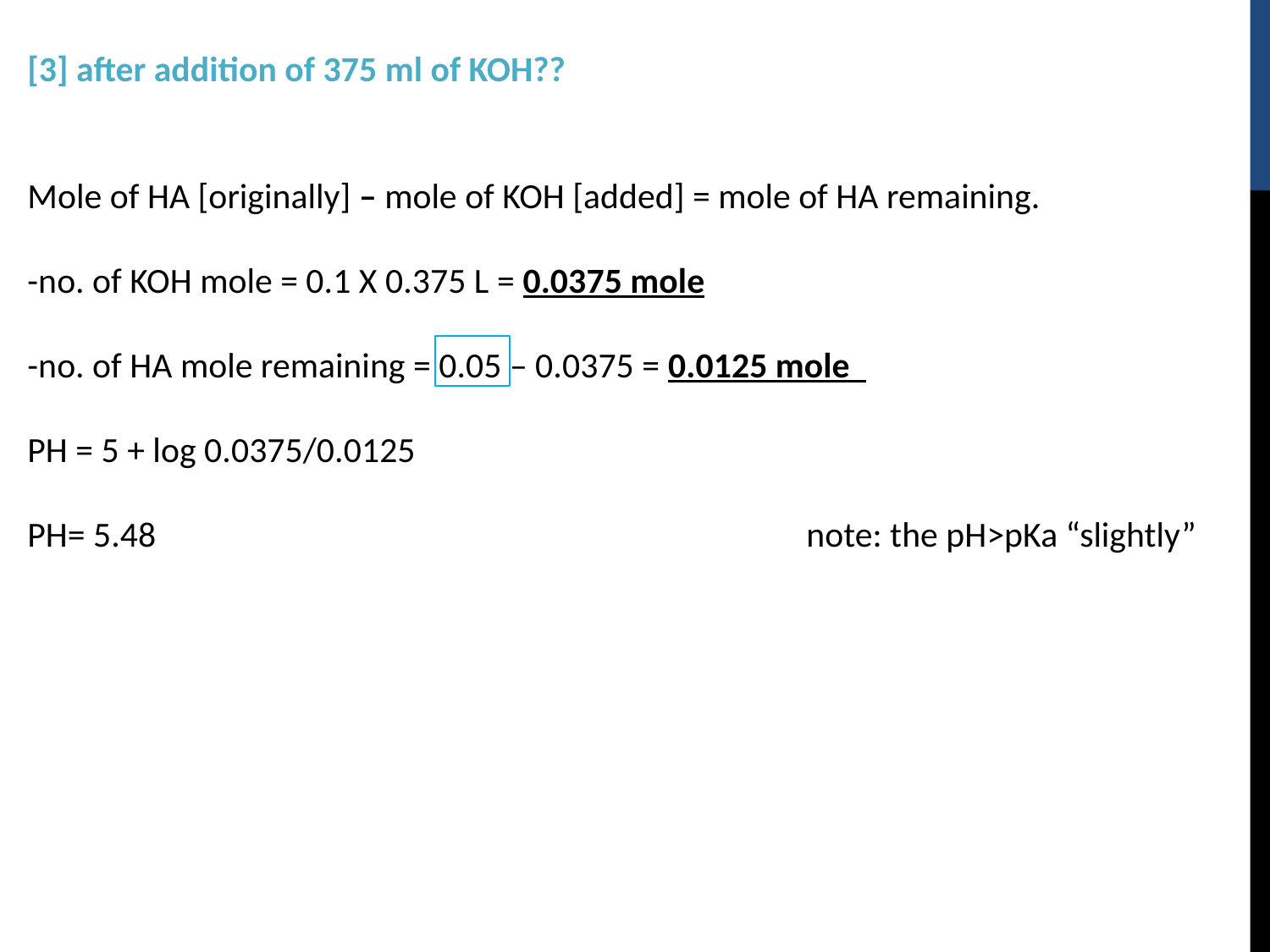

[3] after addition of 375 ml of KOH??

Mole of HA [originally] – mole of KOH [added] = mole of HA remaining.

-no. of KOH mole = 0.1 X 0.375 L = 0.0375 mole

-no. of HA mole remaining = 0.05 – 0.0375 = 0.0125 mole

PH = 5 + log 0.0375/0.0125

PH= 5.48                                                                                 note: the pH>pKa “slightly”